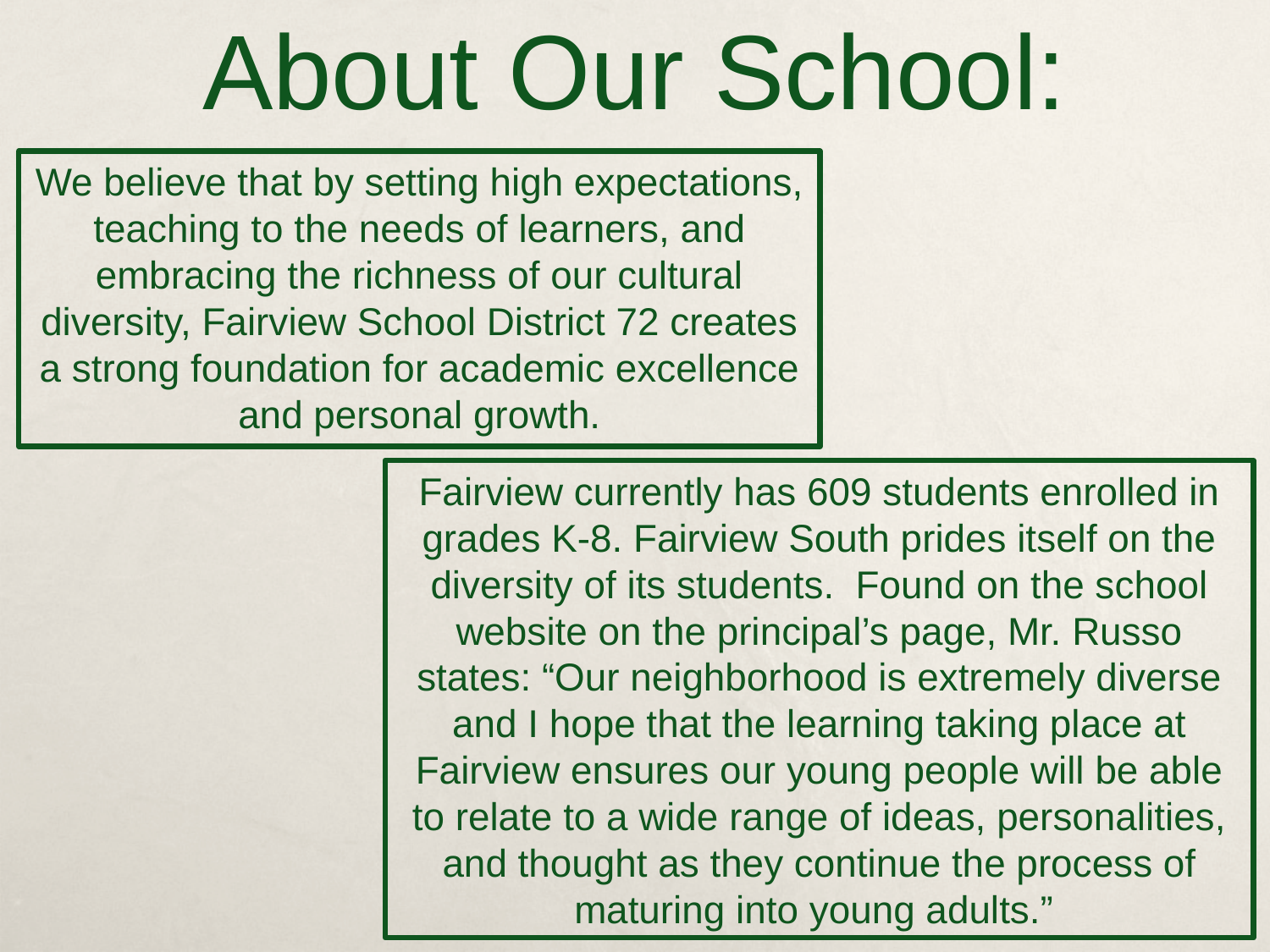

# About Our School:
We believe that by setting high expectations, teaching to the needs of learners, and embracing the richness of our cultural diversity, Fairview School District 72 creates a strong foundation for academic excellence and personal growth.
Fairview currently has 609 students enrolled in grades K-8. Fairview South prides itself on the diversity of its students.  Found on the school website on the principal’s page, Mr. Russo states: “Our neighborhood is extremely diverse and I hope that the learning taking place at Fairview ensures our young people will be able to relate to a wide range of ideas, personalities, and thought as they continue the process of maturing into young adults.”